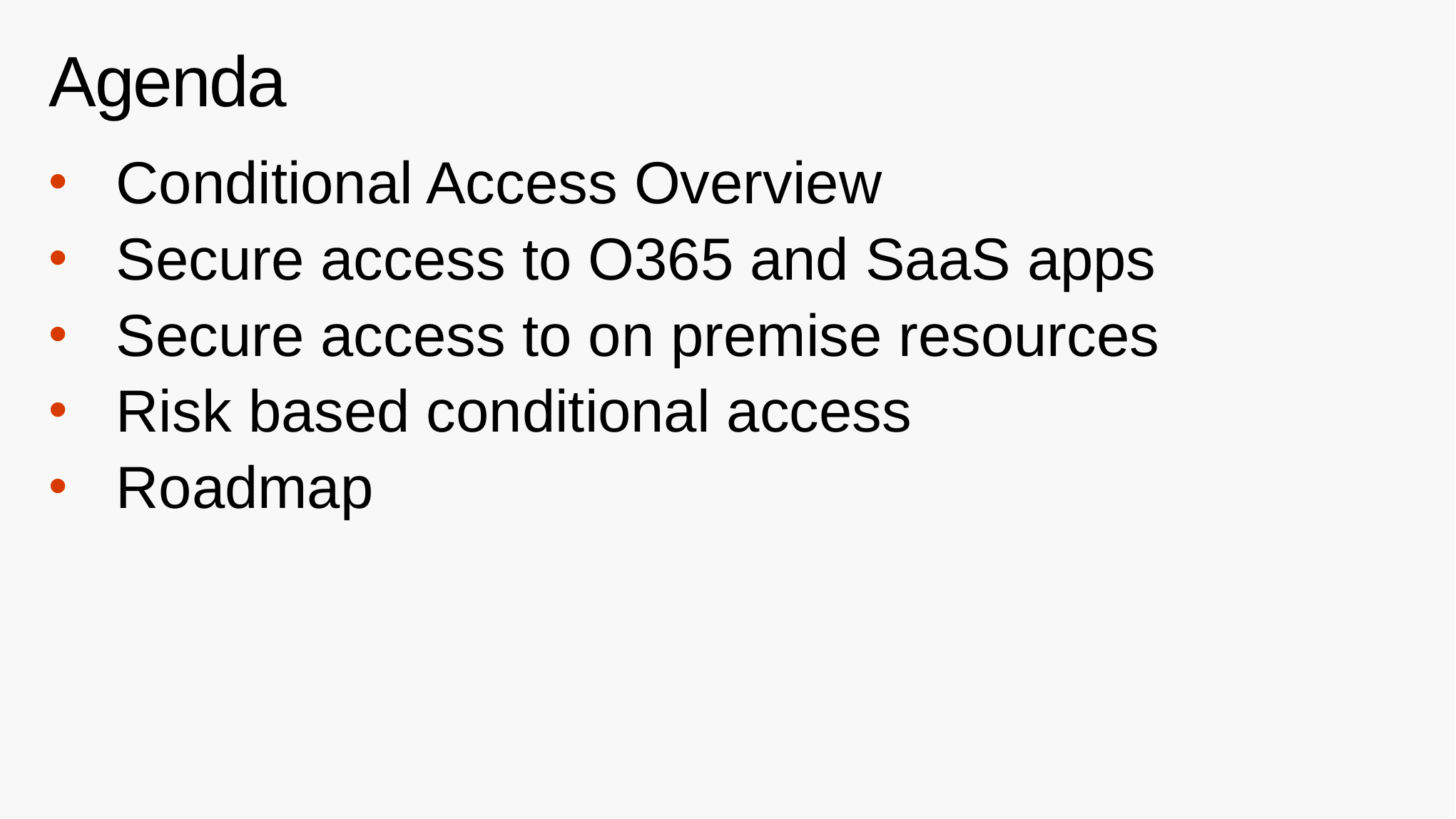

# Agenda
Conditional Access Overview
Secure access to O365 and SaaS apps
Secure access to on premise resources
Risk based conditional access
Roadmap